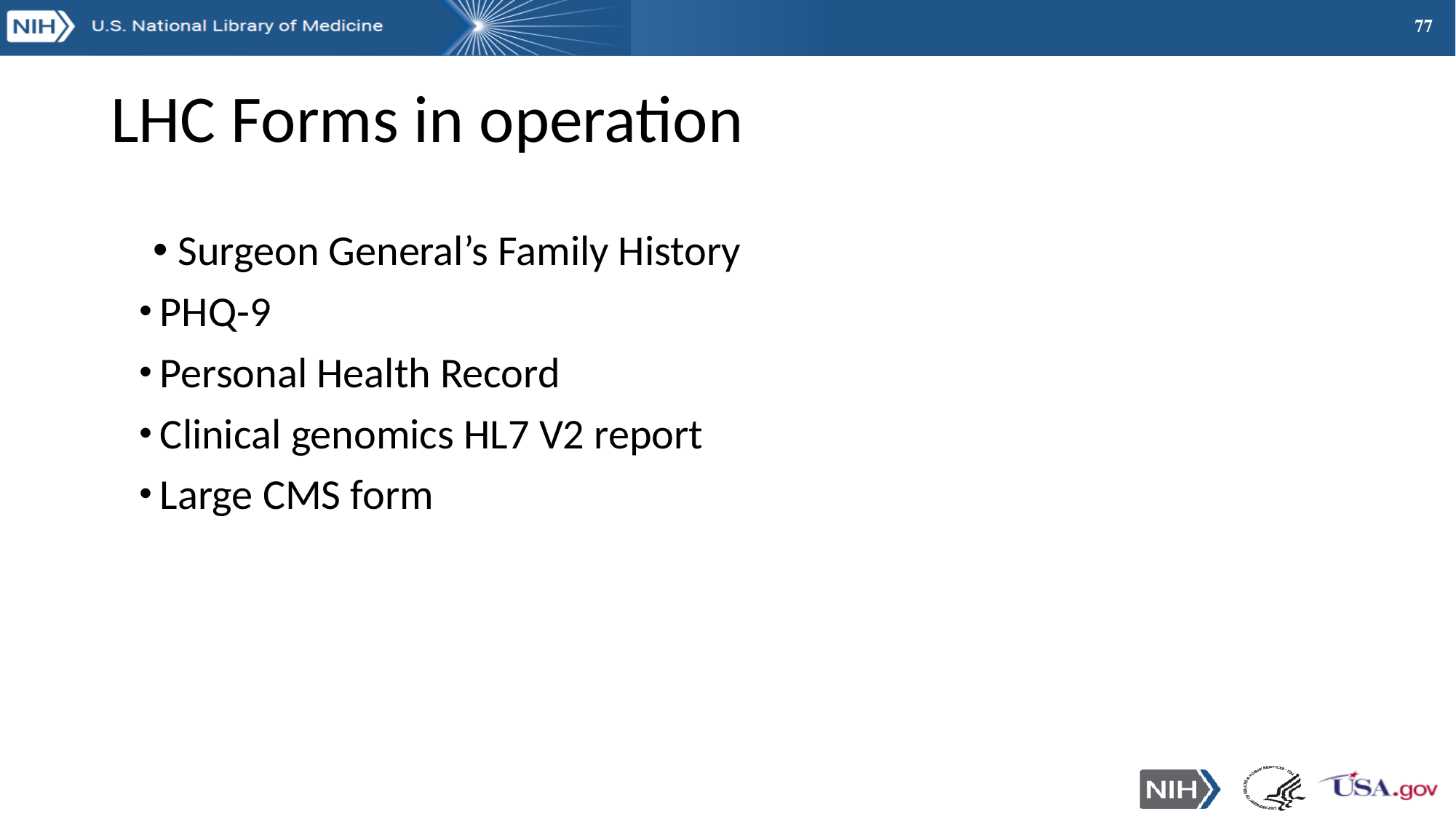

# LHC Forms in operation
 Surgeon General’s Family History
 PHQ-9
 Personal Health Record
 Clinical genomics HL7 V2 report
 Large CMS form